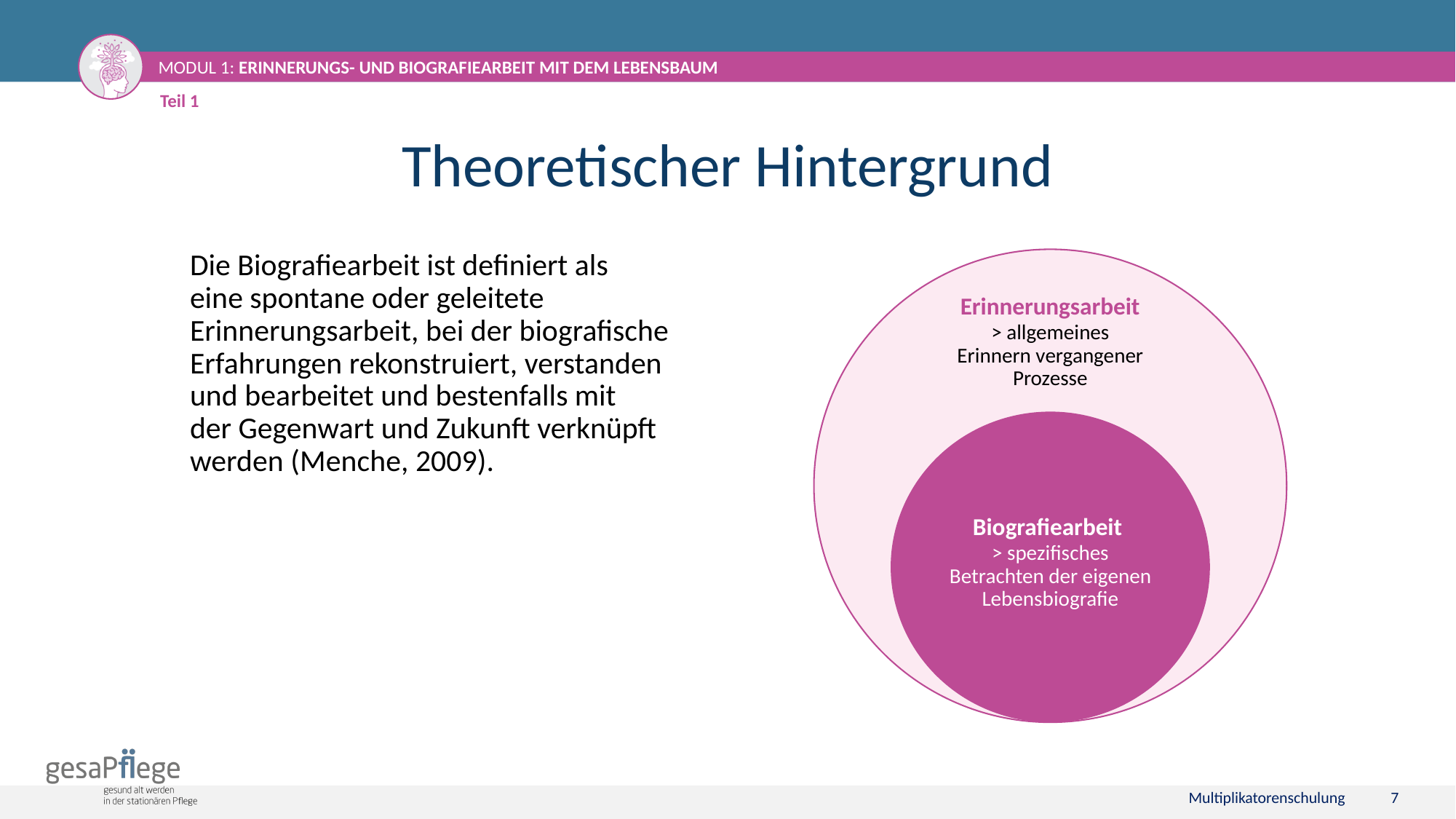

Teil 1
# Theoretischer Hintergrund
Erinnerungsarbeit
> allgemeines
Erinnern vergangener
Prozesse
Biografiearbeit
> spezifisches
Betrachten der eigenen
Lebensbiografie
Die Biografiearbeit ist definiert als
eine spontane oder geleitete Erinnerungsarbeit, bei der biografische Erfahrungen rekonstruiert, verstanden und bearbeitet und bestenfalls mit
der Gegenwart und Zukunft verknüpft werden (Menche, 2009).
Multiplikatorenschulung
7